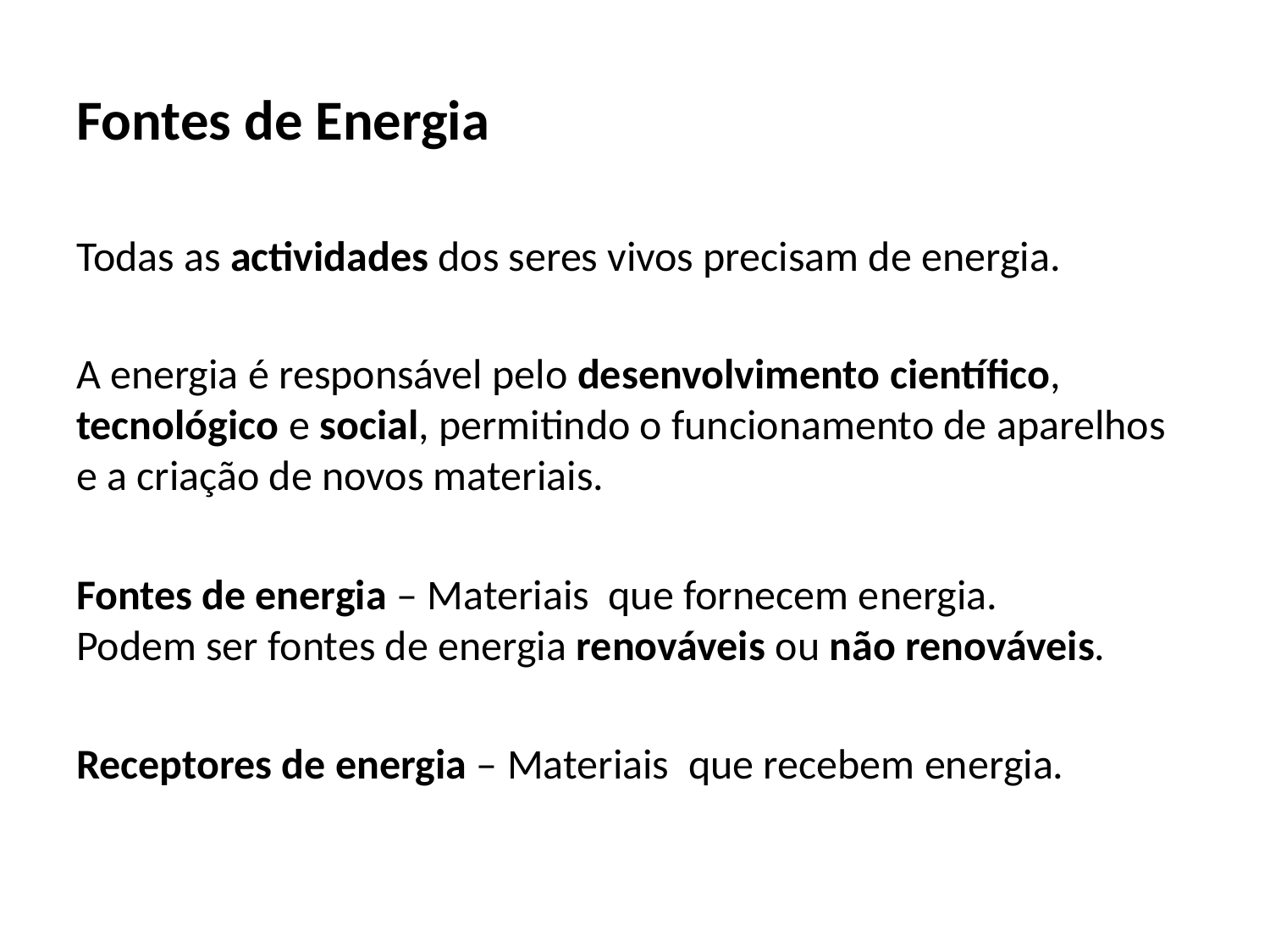

# Fontes de Energia
Todas as actividades dos seres vivos precisam de energia.

A energia é responsável pelo desenvolvimento científico, tecnológico e social, permitindo o funcionamento de aparelhos e a criação de novos materiais.

Fontes de energia – Materiais  que fornecem energia.
Podem ser fontes de energia renováveis ou não renováveis.

Receptores de energia – Materiais  que recebem energia.